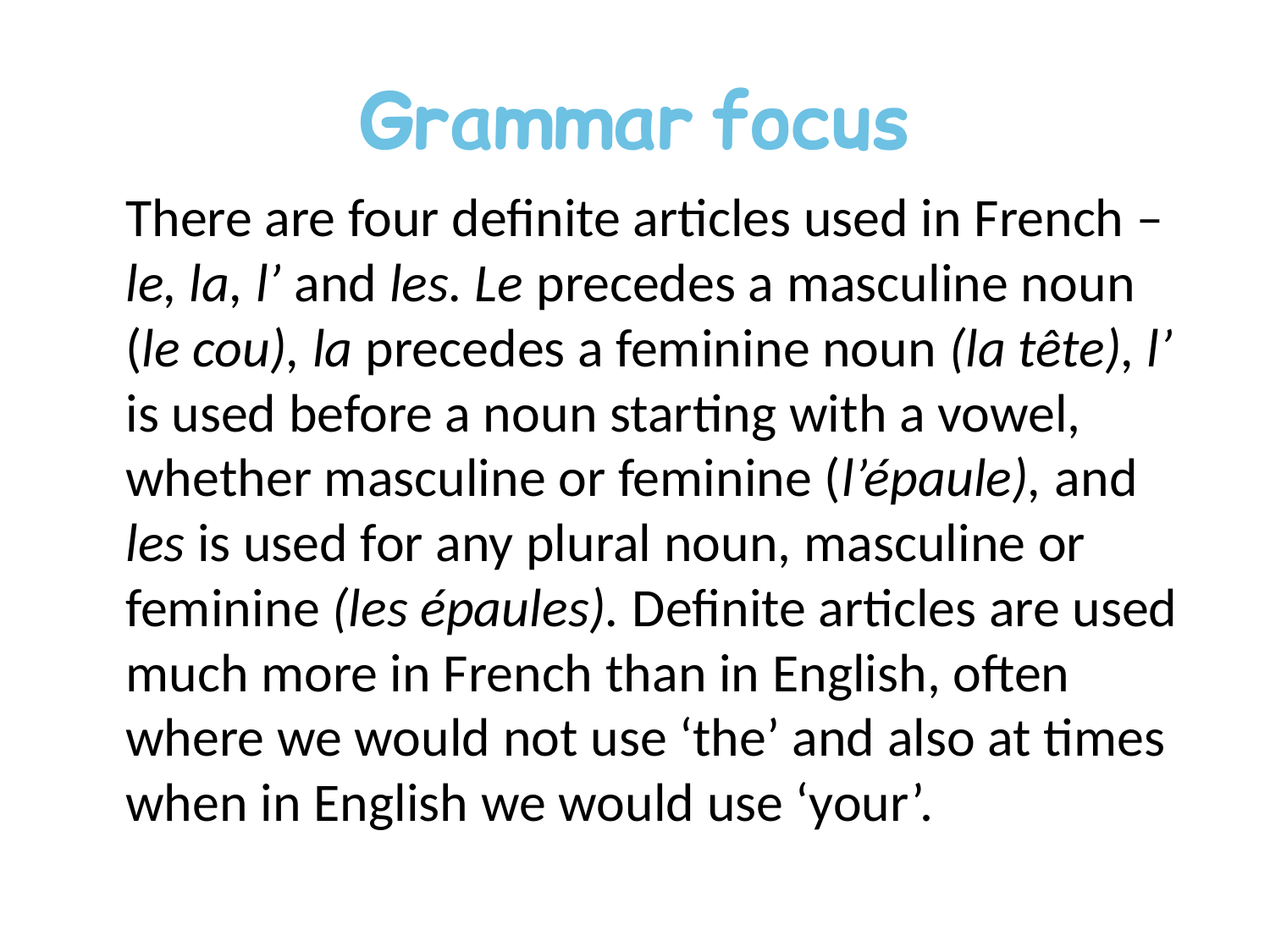

# Grammar focus
There are four definite articles used in French – le, la, l’ and les. Le precedes a masculine noun (le cou), la precedes a feminine noun (la tête), l’ is used before a noun starting with a vowel, whether masculine or feminine (l’épaule), and les is used for any plural noun, masculine or feminine (les épaules). Definite articles are used much more in French than in English, often where we would not use ‘the’ and also at times when in English we would use ‘your’.